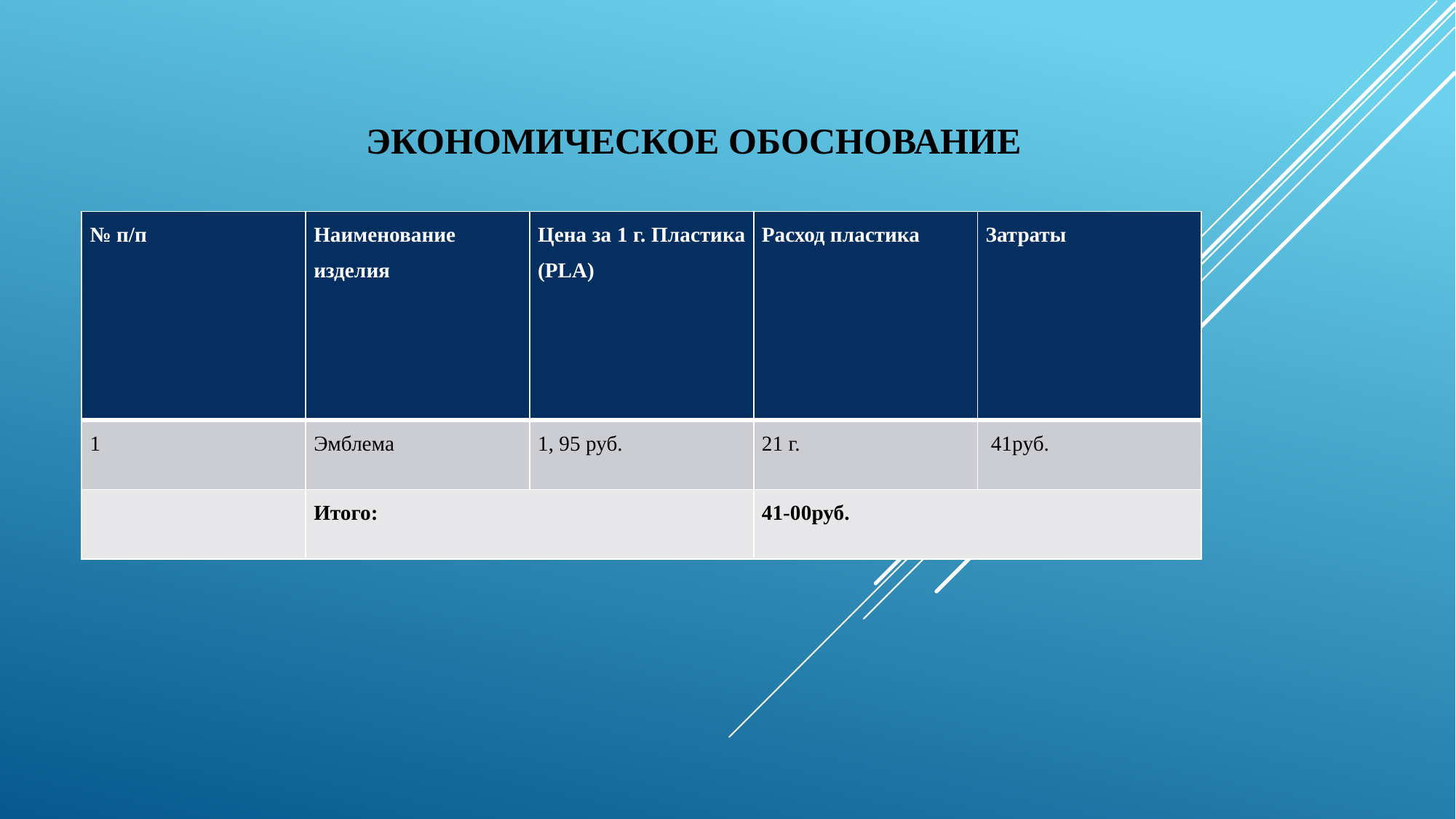

# ЭКОНОМИЧЕСКОЕ ОБОСНОВАНИЕ
| № п/п | Наименование изделия | Цена за 1 г. Пластика (PLA) | Расход пластика | Затраты |
| --- | --- | --- | --- | --- |
| 1 | Эмблема | 1, 95 руб. | 21 г. | 41руб. |
|  | Итого: |  | 41-00руб. |  |